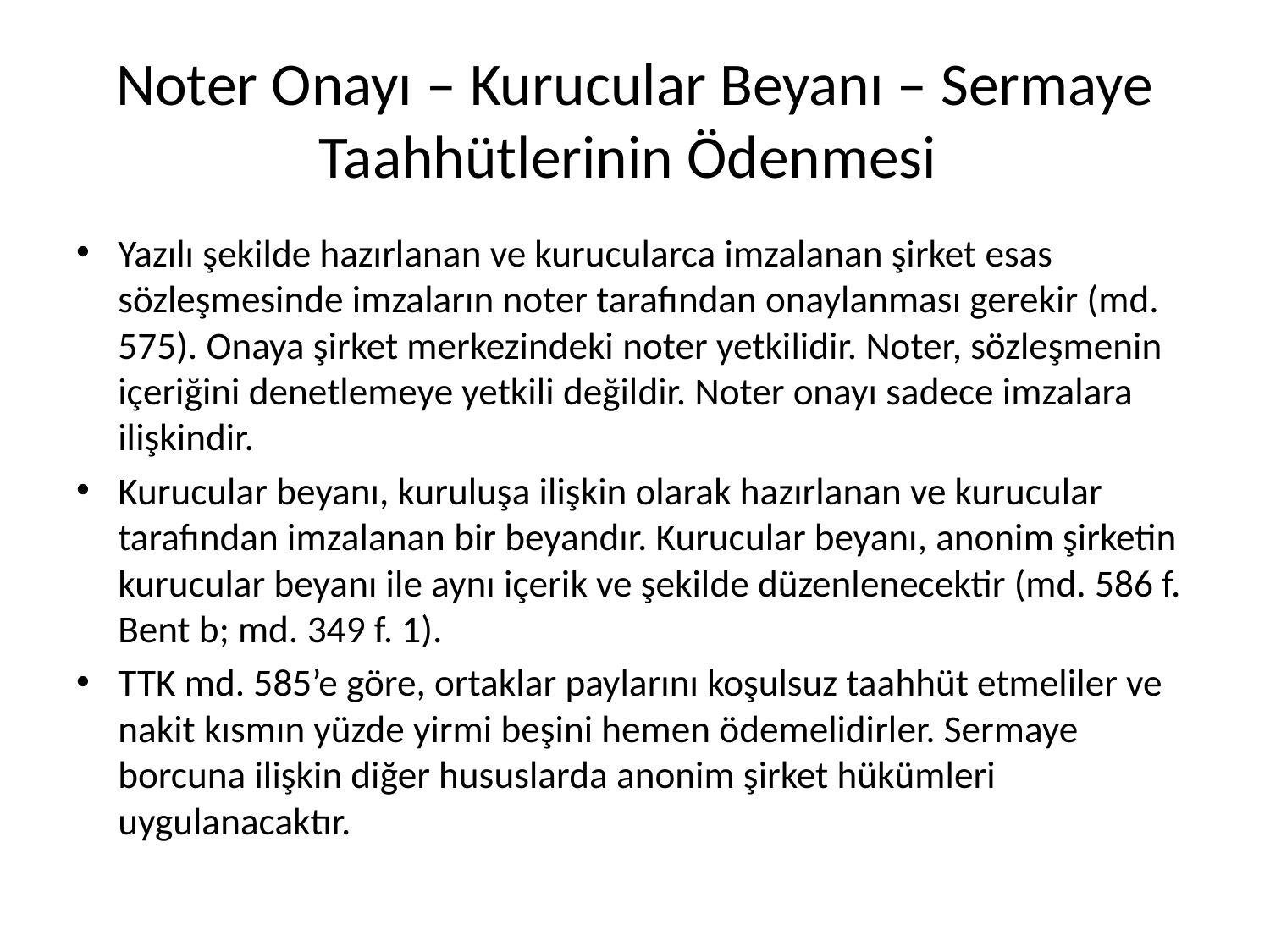

# Noter Onayı – Kurucular Beyanı – Sermaye Taahhütlerinin Ödenmesi
Yazılı şekilde hazırlanan ve kurucularca imzalanan şirket esas sözleşmesinde imzaların noter tarafından onaylanması gerekir (md. 575). Onaya şirket merkezindeki noter yetkilidir. Noter, sözleşmenin içeriğini denetlemeye yetkili değildir. Noter onayı sadece imzalara ilişkindir.
Kurucular beyanı, kuruluşa ilişkin olarak hazırlanan ve kurucular tarafından imzalanan bir beyandır. Kurucular beyanı, anonim şirketin kurucular beyanı ile aynı içerik ve şekilde düzenlenecektir (md. 586 f.  Bent b; md. 349 f. 1).
TTK md. 585’e göre, ortaklar paylarını koşulsuz taahhüt etmeliler ve nakit kısmın yüzde yirmi beşini hemen ödemelidirler. Sermaye borcuna ilişkin diğer hususlarda anonim şirket hükümleri uygulanacaktır.